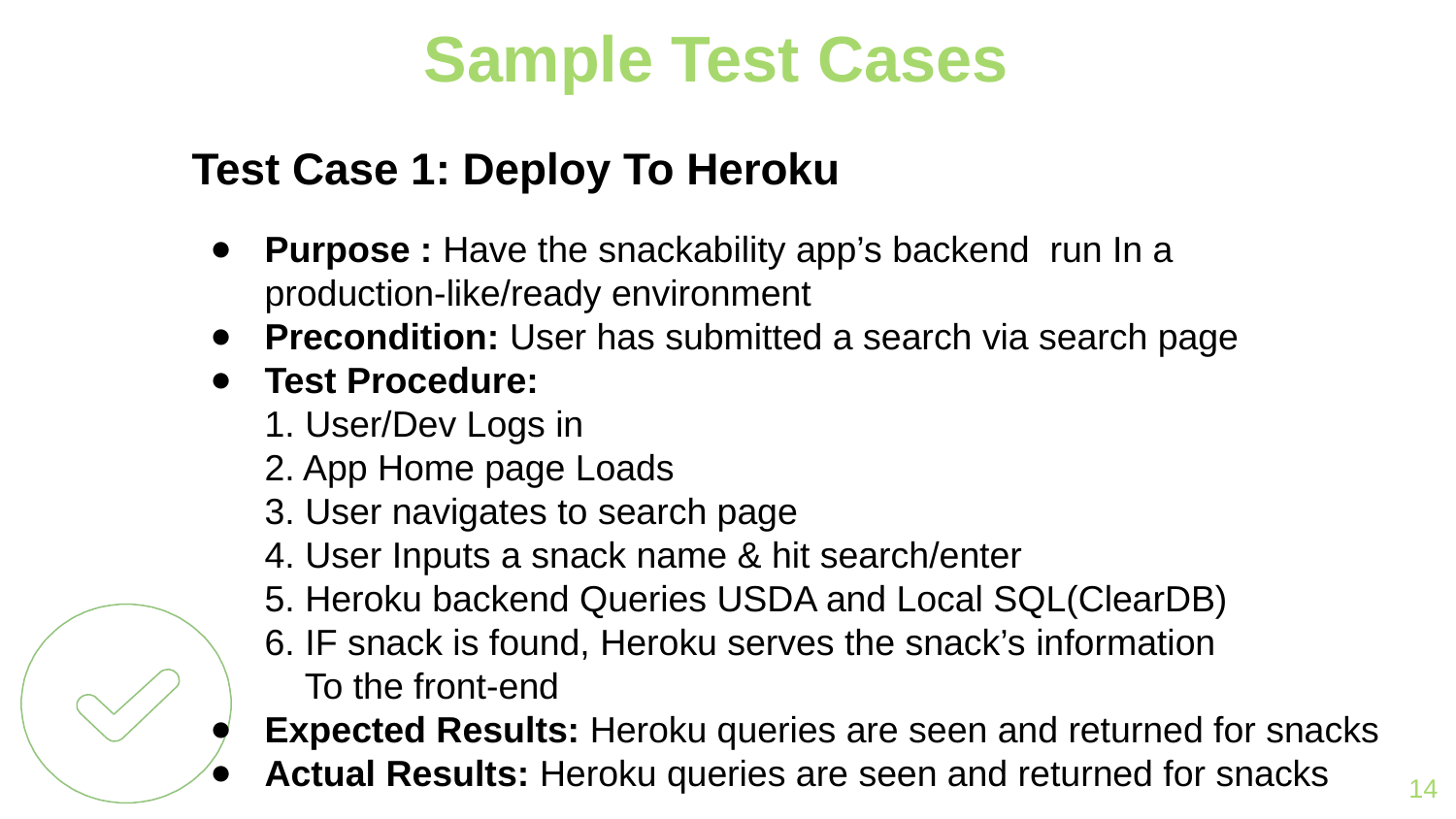

Sample Test Cases
Test Case 1: Deploy To Heroku
Purpose : Have the snackability app’s backend  run In a production-like/ready environment
Precondition: User has submitted a search via search page
Test Procedure:
1. User/Dev Logs in
2. App Home page Loads
3. User navigates to search page
4. User Inputs a snack name & hit search/enter
5. Heroku backend Queries USDA and Local SQL(ClearDB)
6. IF snack is found, Heroku serves the snack’s information
    To the front-end
Expected Results: Heroku queries are seen and returned for snacks
Actual Results: Heroku queries are seen and returned for snacks

14